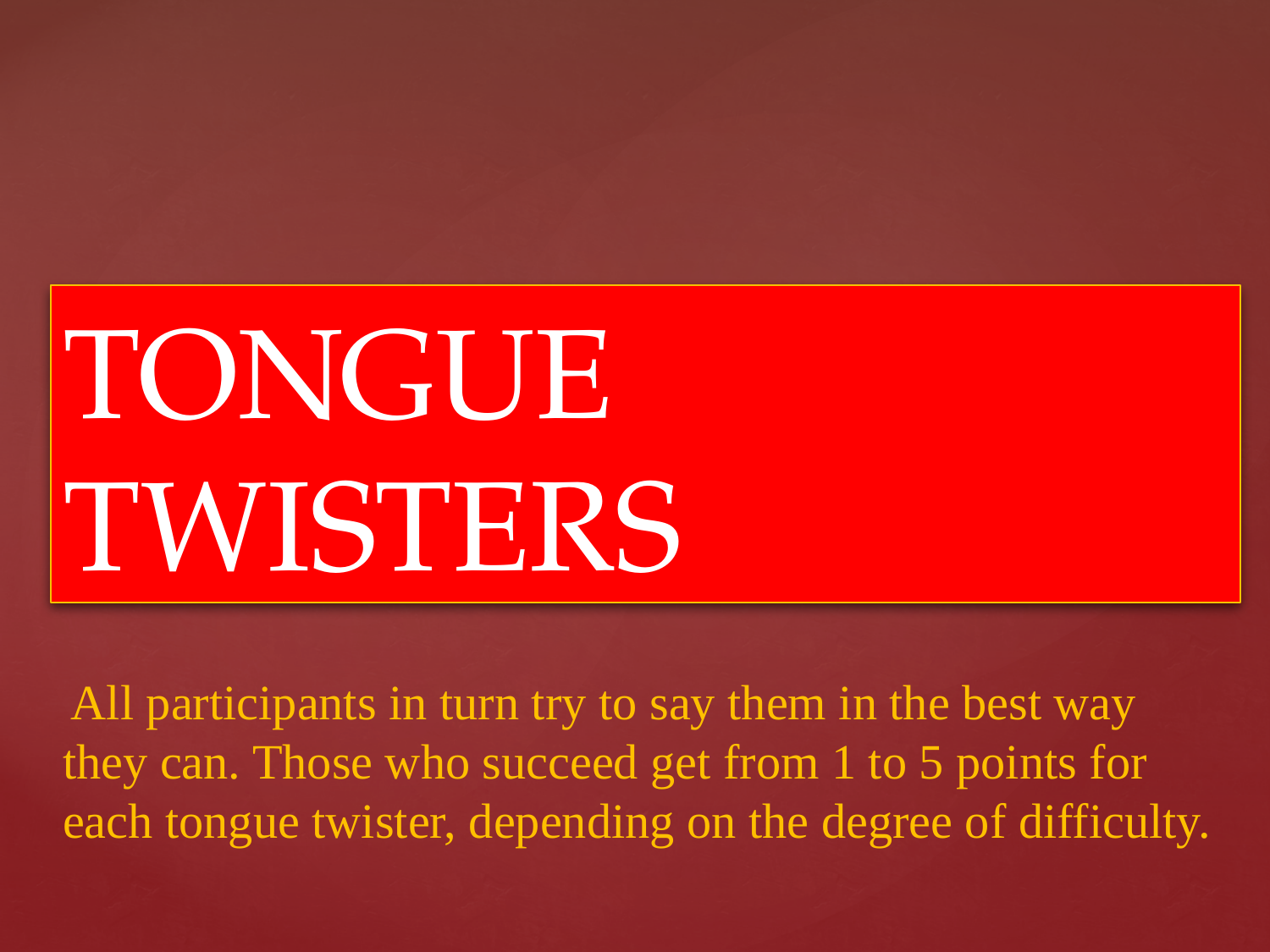

TONGUE TWISTERS
 All participants in turn try to say them in the best way they can. Those who succeed get from 1 to 5 points for each tongue twister, depending on the degree of difficulty.